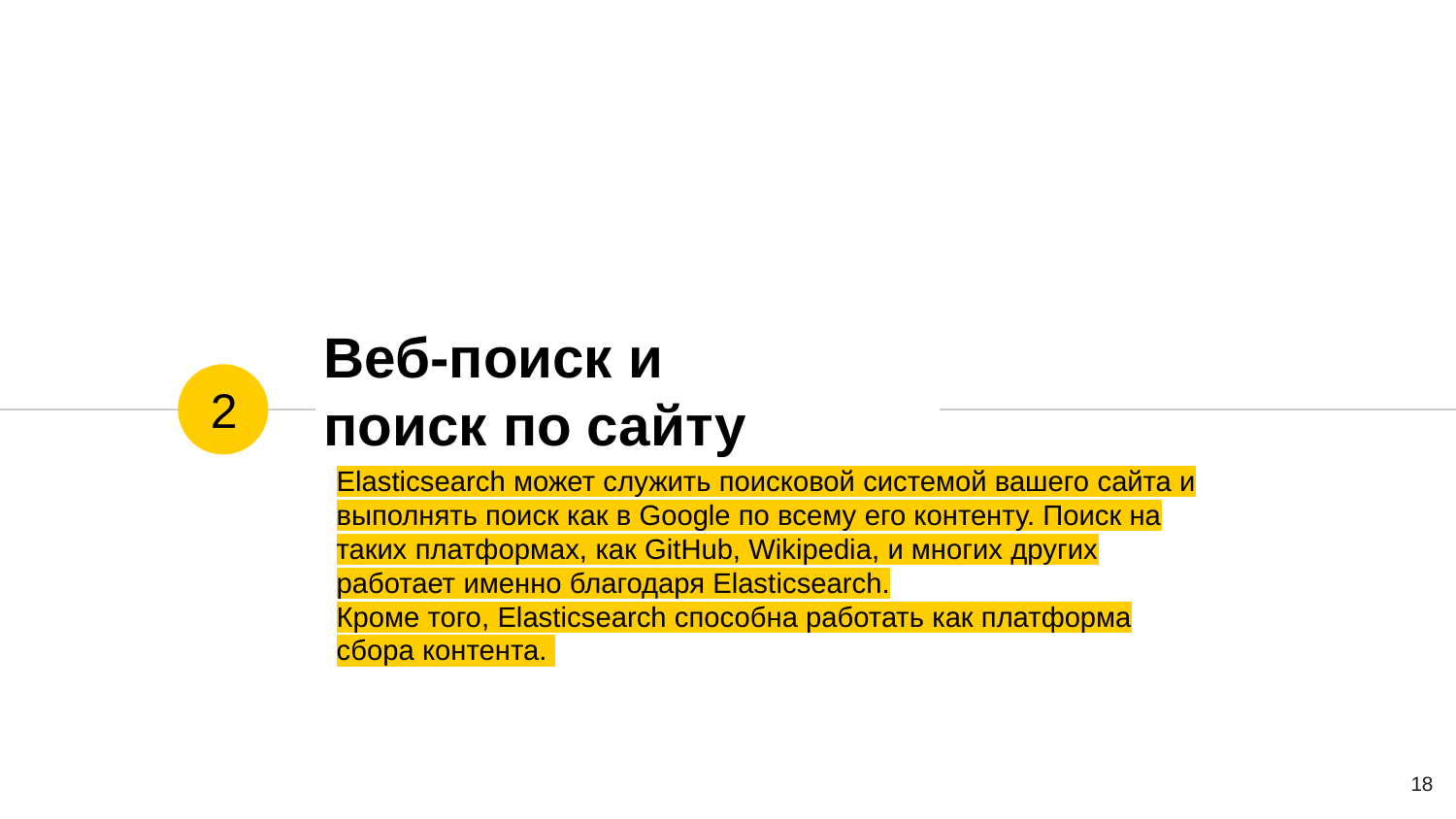

# Веб-поиск и поиск по сайту
2
Elasticsearch может служить поисковой системой вашего сайта и выполнять поиск как в Google по всему его контенту. Поиск на таких платформах, как GitHub, Wikipedia, и многих других работает именно благодаря Elasticsearch.
Кроме того, Elasticsearch способна работать как платформа сбора контента.
18